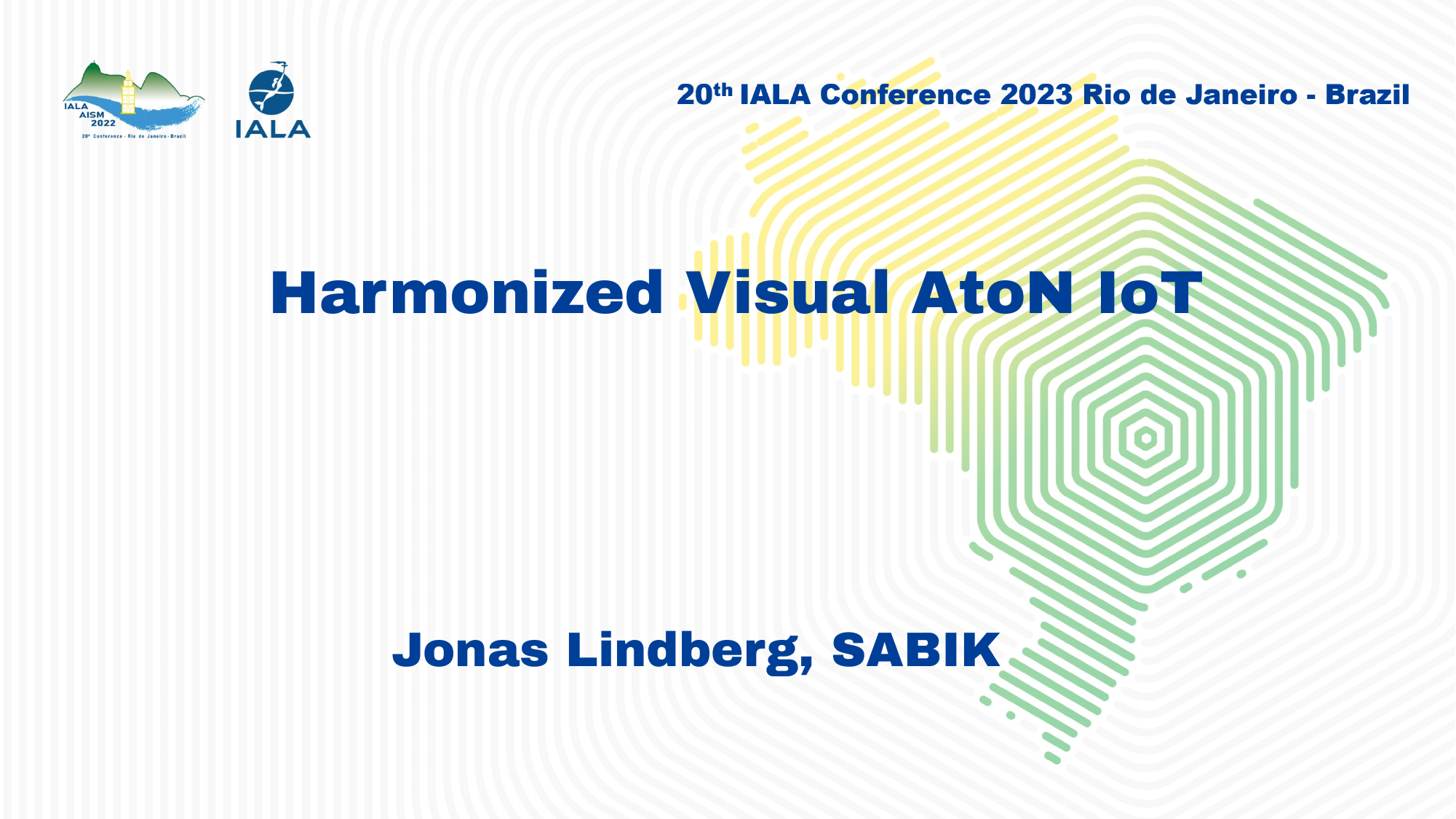

Harmonized Visual AtoN IoT
Jonas Lindberg, SABIK
1